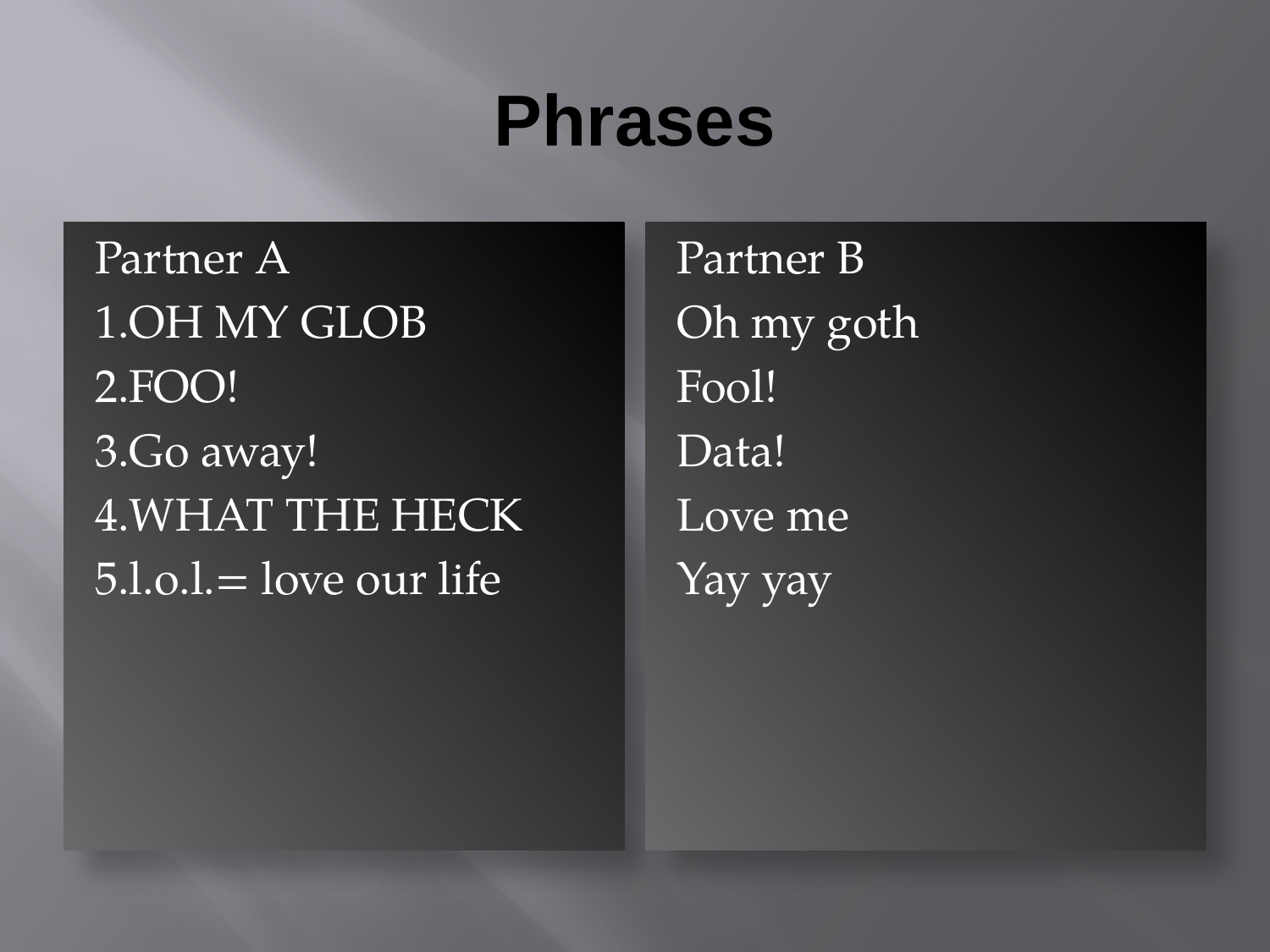

# Phrases
Partner A
1.OH MY GLOB
2.FOO!
3.Go away!
4.WHAT THE HECK
5.l.o.l.= love our life

Partner B
Oh my goth
Fool!
Data!
Love me
Yay yay